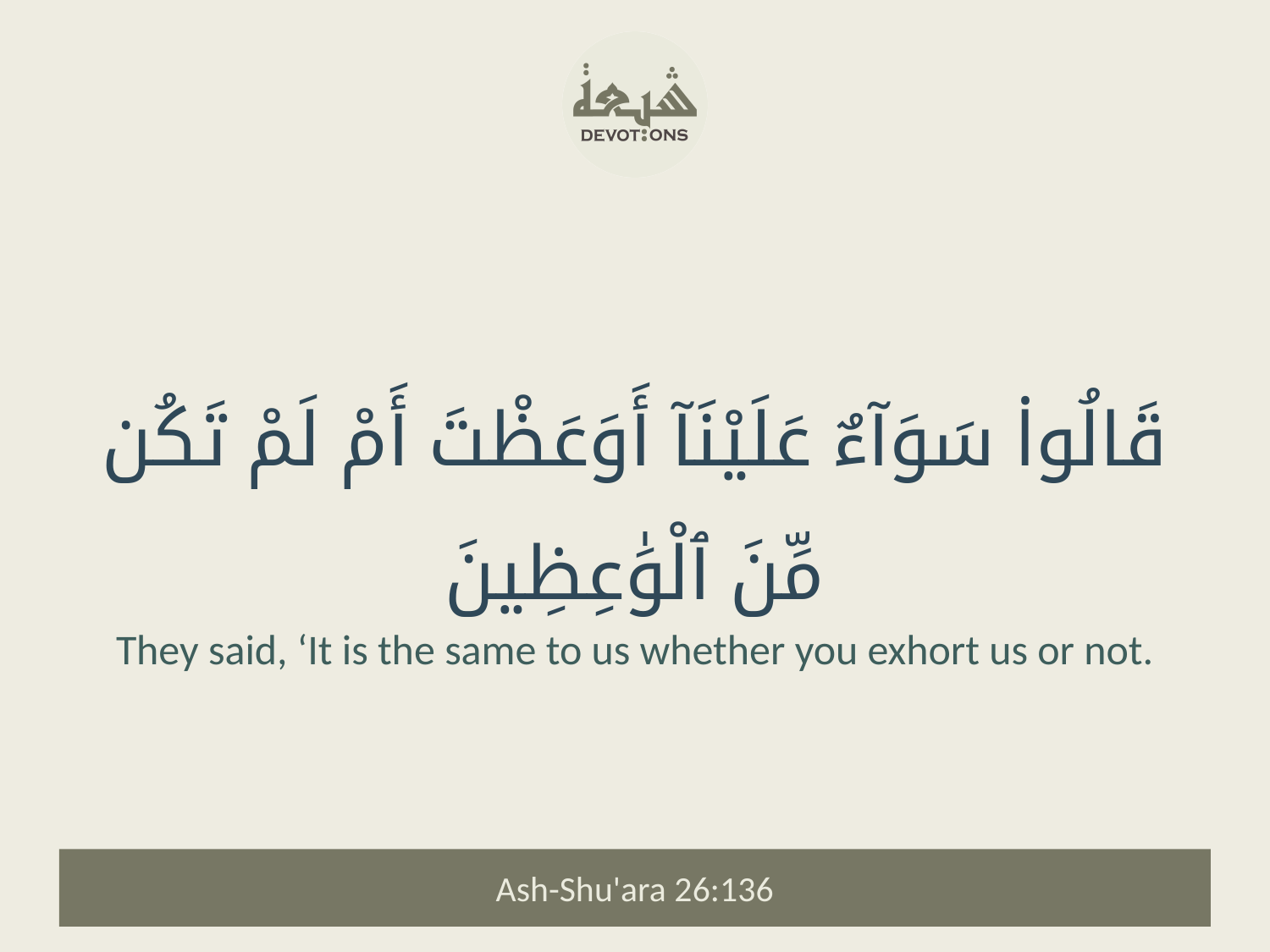

قَالُوا۟ سَوَآءٌ عَلَيْنَآ أَوَعَظْتَ أَمْ لَمْ تَكُن مِّنَ ٱلْوَٰعِظِينَ
They said, ‘It is the same to us whether you exhort us or not.
Ash-Shu'ara 26:136